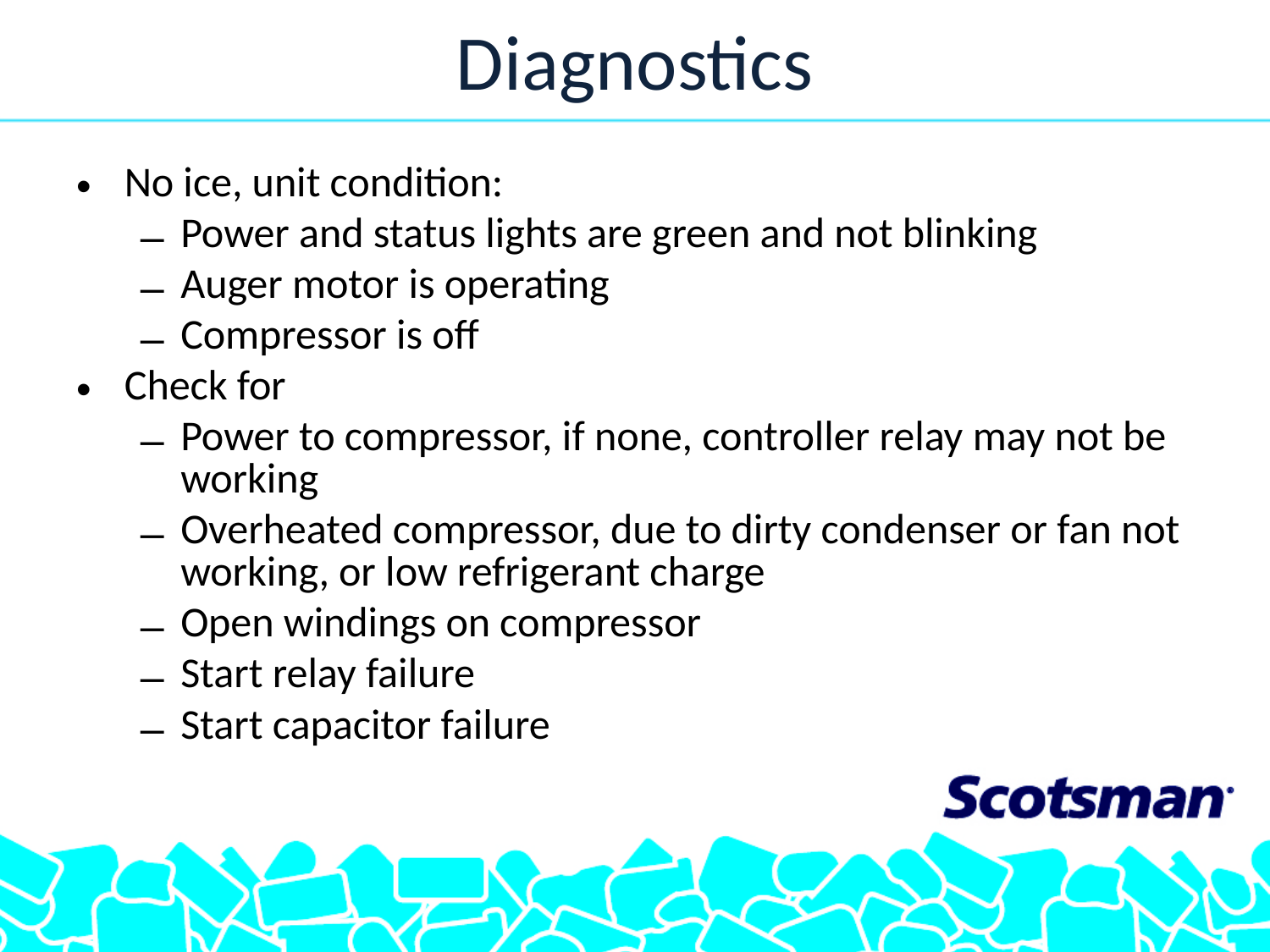

# Diagnostics
No ice, unit condition:
Power and status lights are green and not blinking
Auger motor is operating
Compressor is off
Check for
Power to compressor, if none, controller relay may not be working
Overheated compressor, due to dirty condenser or fan not working, or low refrigerant charge
Open windings on compressor
Start relay failure
Start capacitor failure